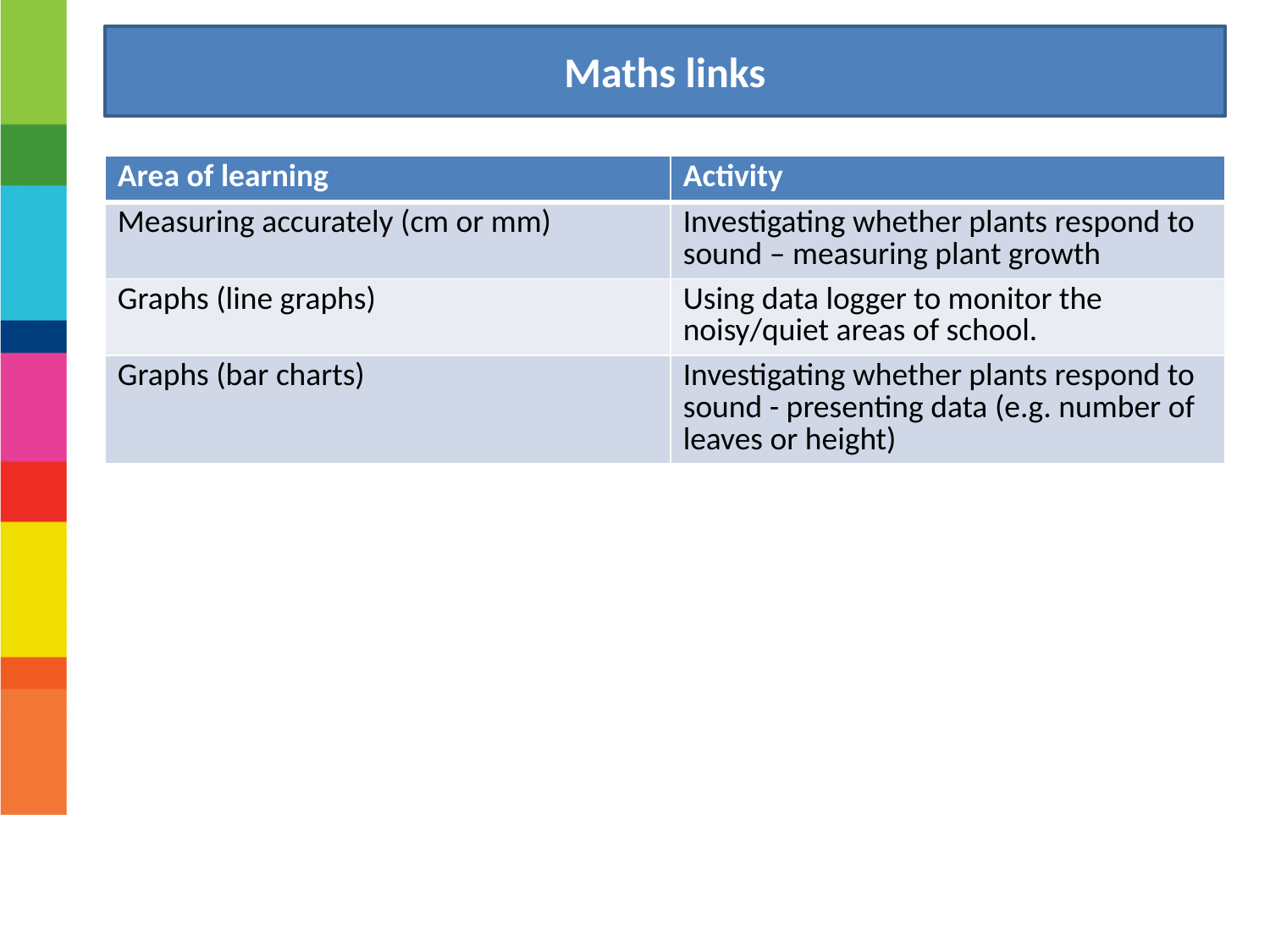

Maths links
| Area of learning | Activity |
| --- | --- |
| Measuring accurately (cm or mm) | Investigating whether plants respond to sound – measuring plant growth |
| Graphs (line graphs) | Using data logger to monitor the noisy/quiet areas of school. |
| Graphs (bar charts) | Investigating whether plants respond to sound - presenting data (e.g. number of leaves or height) |